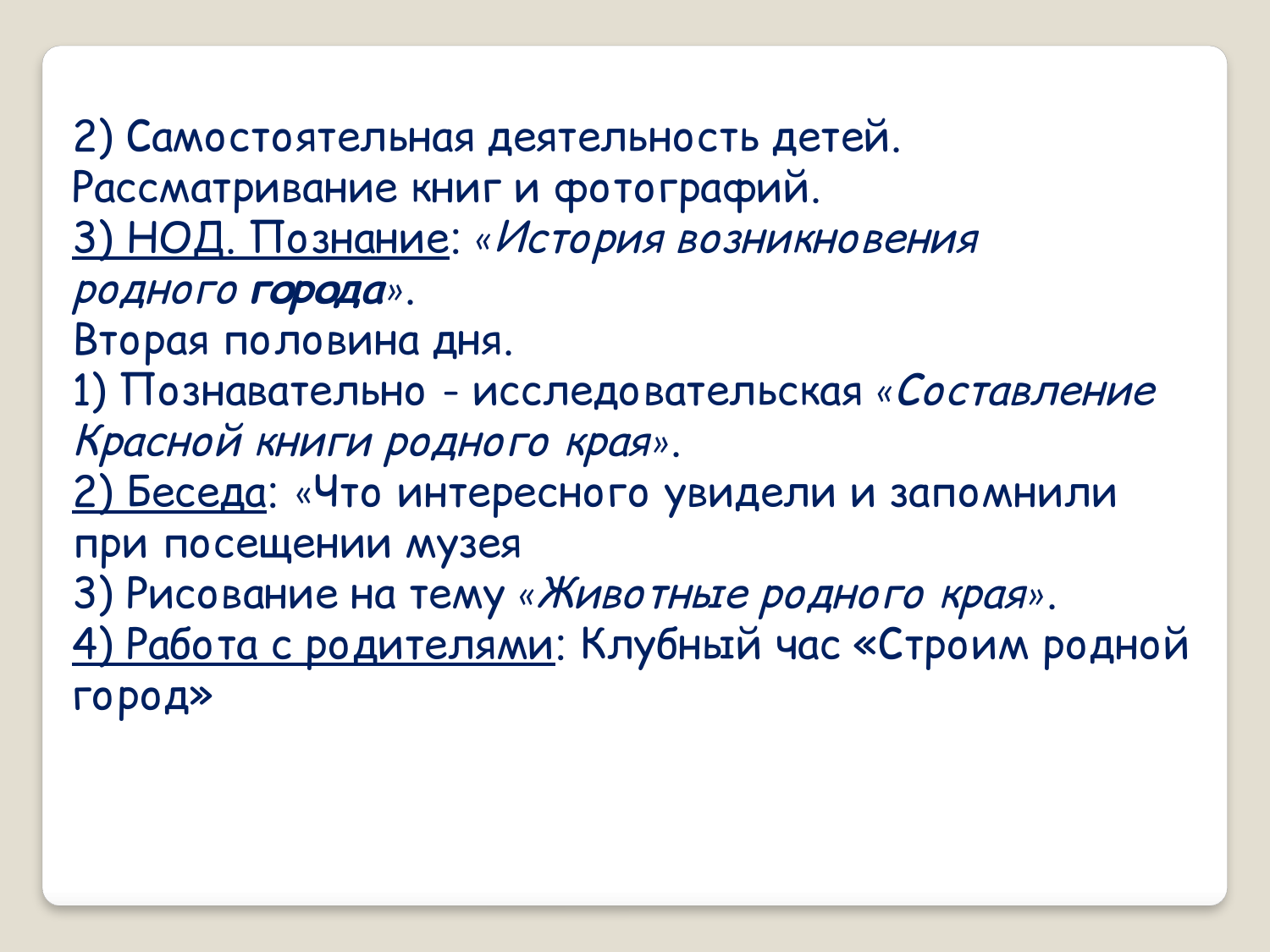

2) Самостоятельная деятельность детей. Рассматривание книг и фотографий.
3) НОД. Познание: «История возникновения родного города».
Вторая половина дня.
1) Познавательно - исследовательская «Составление Красной книги родного края».
2) Беседа: «Что интересного увидели и запомнили при посещении музея
3) Рисование на тему «Животные родного края».
4) Работа с родителями: Клубный час «Строим родной город»